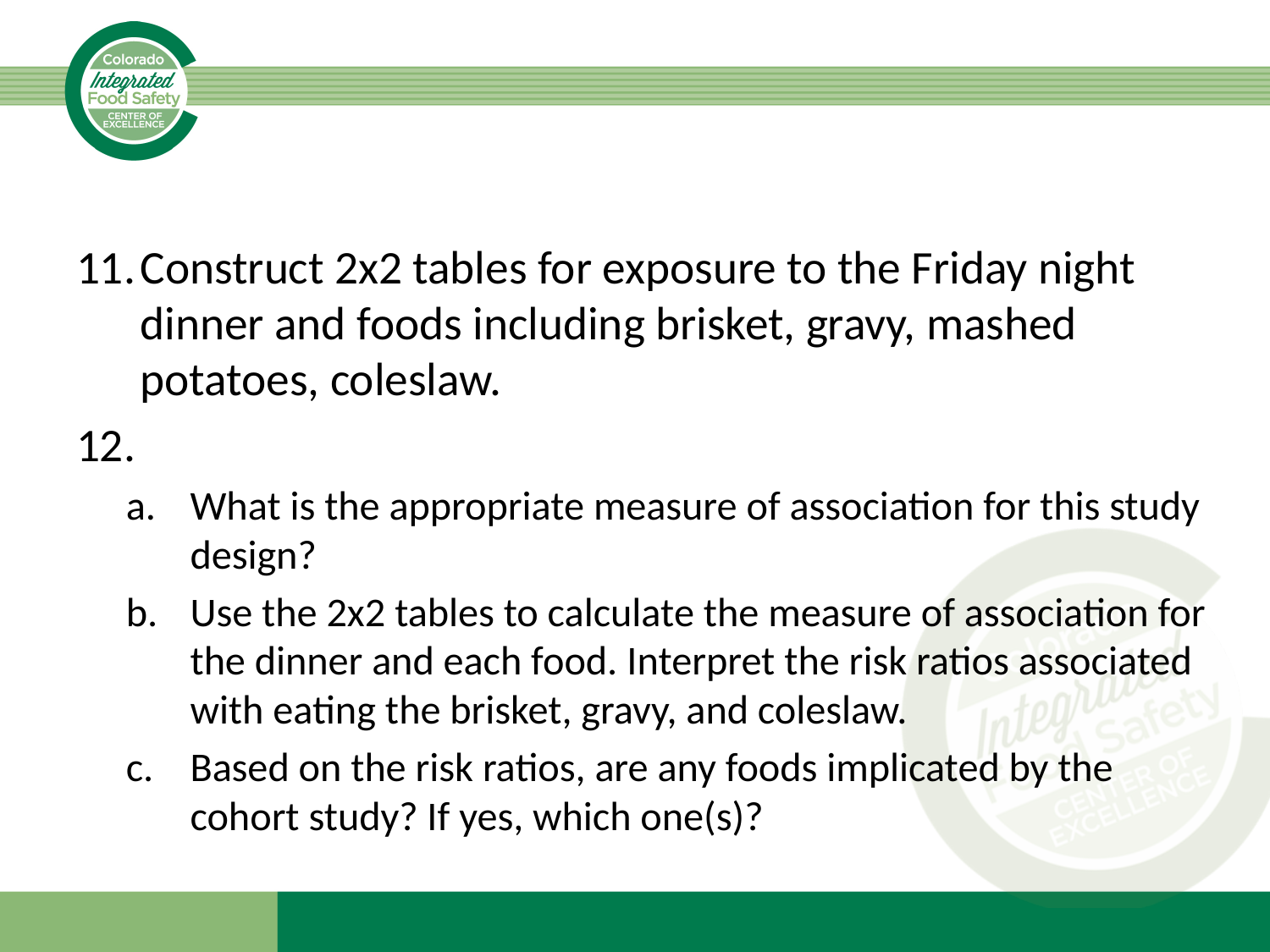

#
Construct 2x2 tables for exposure to the Friday night dinner and foods including brisket, gravy, mashed potatoes, coleslaw.

What is the appropriate measure of association for this study design?
Use the 2x2 tables to calculate the measure of association for the dinner and each food. Interpret the risk ratios associated with eating the brisket, gravy, and coleslaw.
Based on the risk ratios, are any foods implicated by the cohort study? If yes, which one(s)?